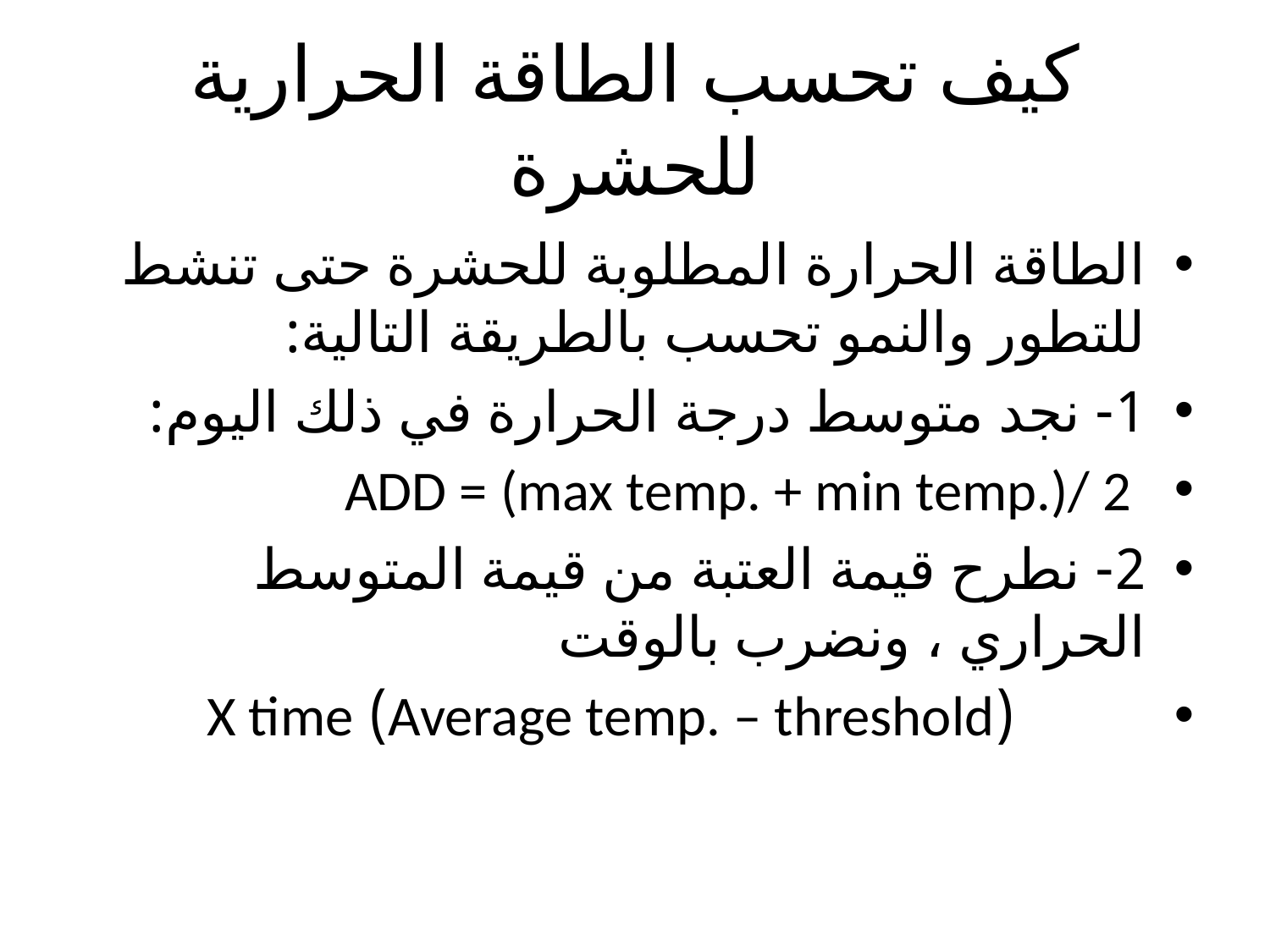

# كيف تحسب الطاقة الحرارية للحشرة
الطاقة الحرارة المطلوبة للحشرة حتى تنشط للتطور والنمو تحسب بالطريقة التالية:
1- نجد متوسط درجة الحرارة في ذلك اليوم:
 ADD = (max temp. + min temp.)/ 2
2- نطرح قيمة العتبة من قيمة المتوسط الحراري ، ونضرب بالوقت
         (Average temp. – threshold) X time